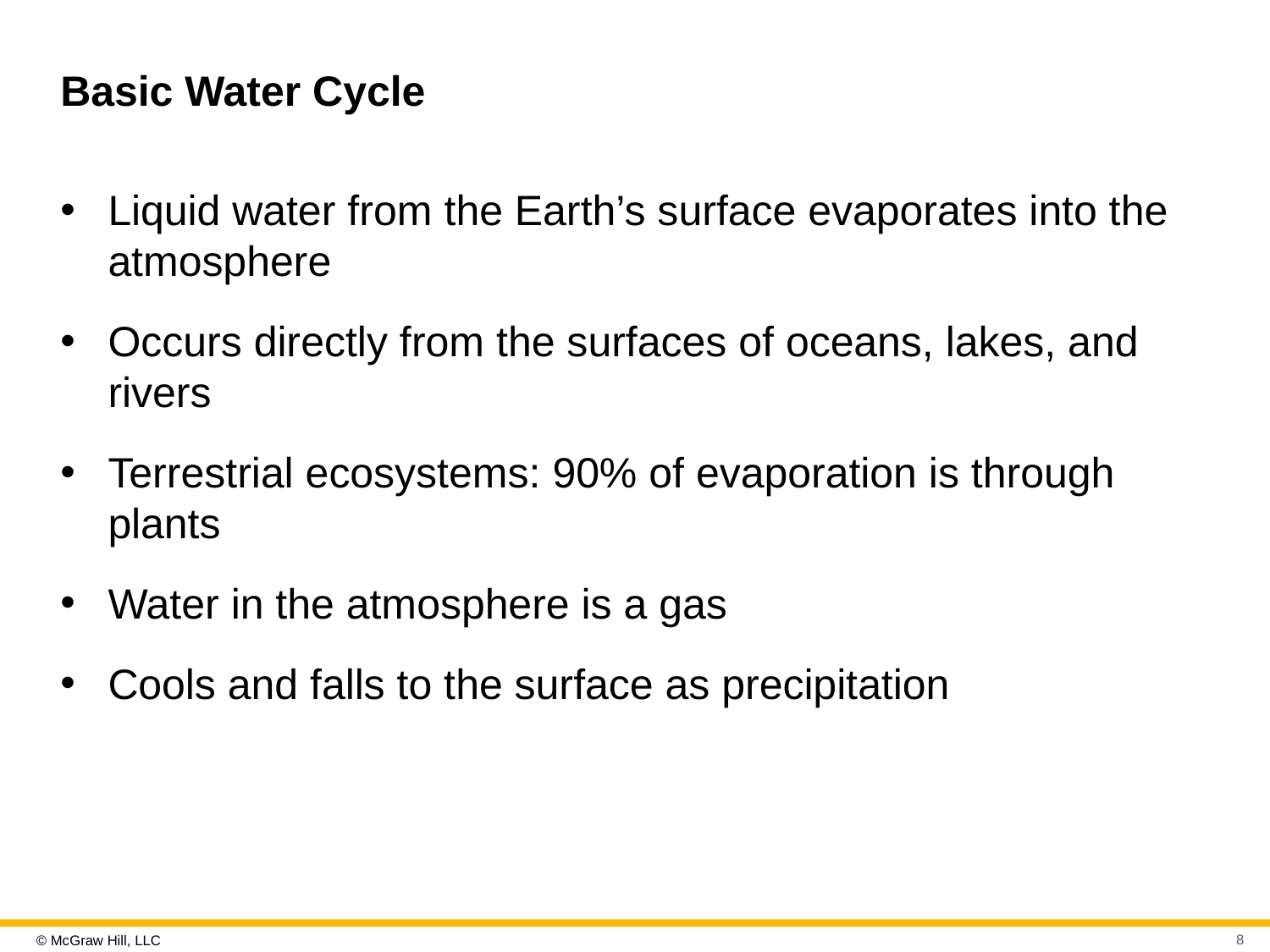

# Basic Water Cycle
Liquid water from the Earth’s surface evaporates into the atmosphere
Occurs directly from the surfaces of oceans, lakes, and rivers
Terrestrial ecosystems: 90% of evaporation is through plants
Water in the atmosphere is a gas
Cools and falls to the surface as precipitation
8